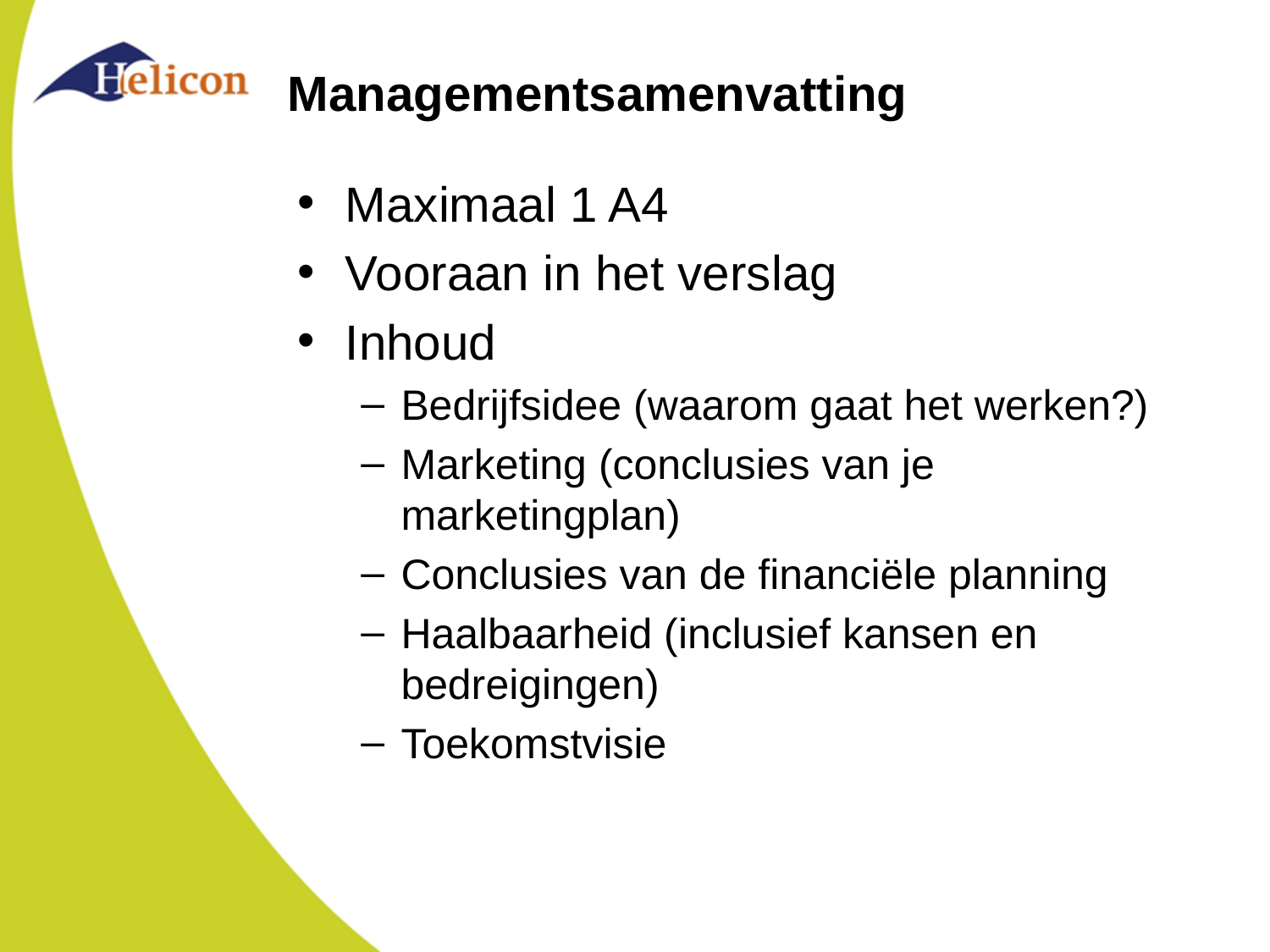

# Managementsamenvatting
Maximaal 1 A4
Vooraan in het verslag
Inhoud
Bedrijfsidee (waarom gaat het werken?)
Marketing (conclusies van je marketingplan)
Conclusies van de financiële planning
Haalbaarheid (inclusief kansen en bedreigingen)
Toekomstvisie